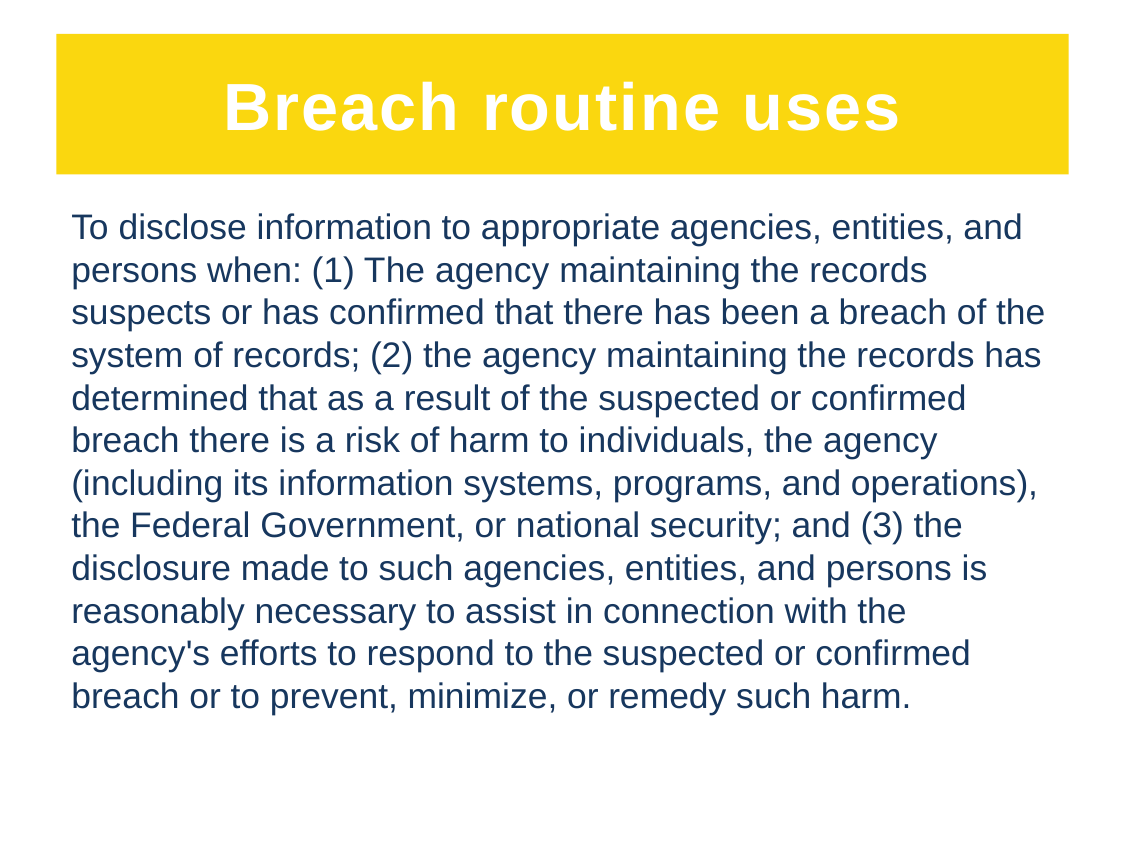

# Breach routine uses
To disclose information to appropriate agencies, entities, and persons when: (1) The agency maintaining the records suspects or has confirmed that there has been a breach of the system of records; (2) the agency maintaining the records has determined that as a result of the suspected or confirmed breach there is a risk of harm to individuals, the agency (including its information systems, programs, and operations), the Federal Government, or national security; and (3) the disclosure made to such agencies, entities, and persons is reasonably necessary to assist in connection with the agency's efforts to respond to the suspected or confirmed breach or to prevent, minimize, or remedy such harm.